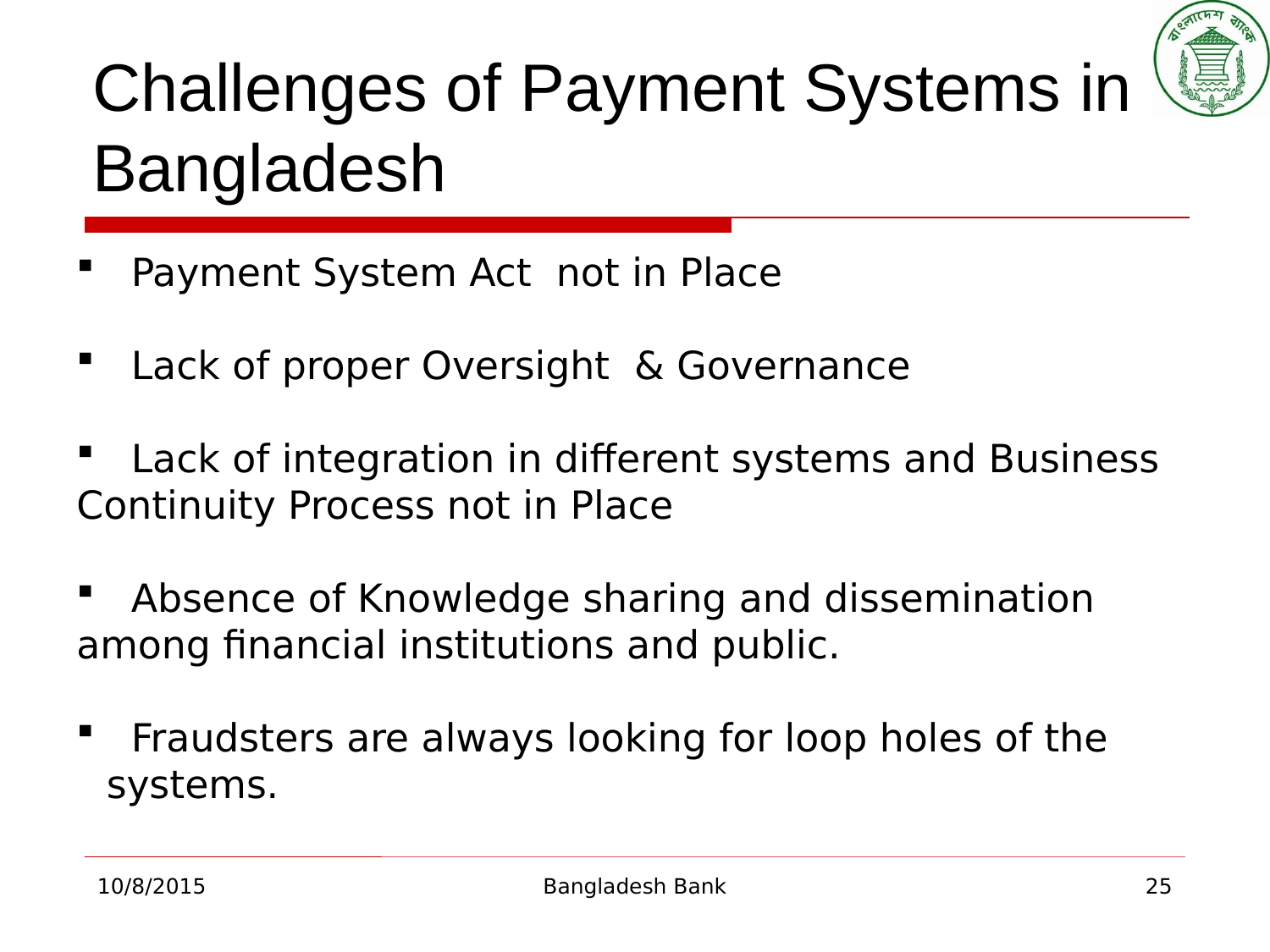

# Challenges of Payment Systems in Bangladesh
  Payment System Act  not in Place

  Lack of proper Oversight  & Governance

  Lack of integration in different systems and Business
Continuity Process not in Place

  Absence of Knowledge sharing and dissemination
among financial institutions and public.

  Fraudsters are always looking for loop holes of the systems.
10/8/2015
Bangladesh Bank
25